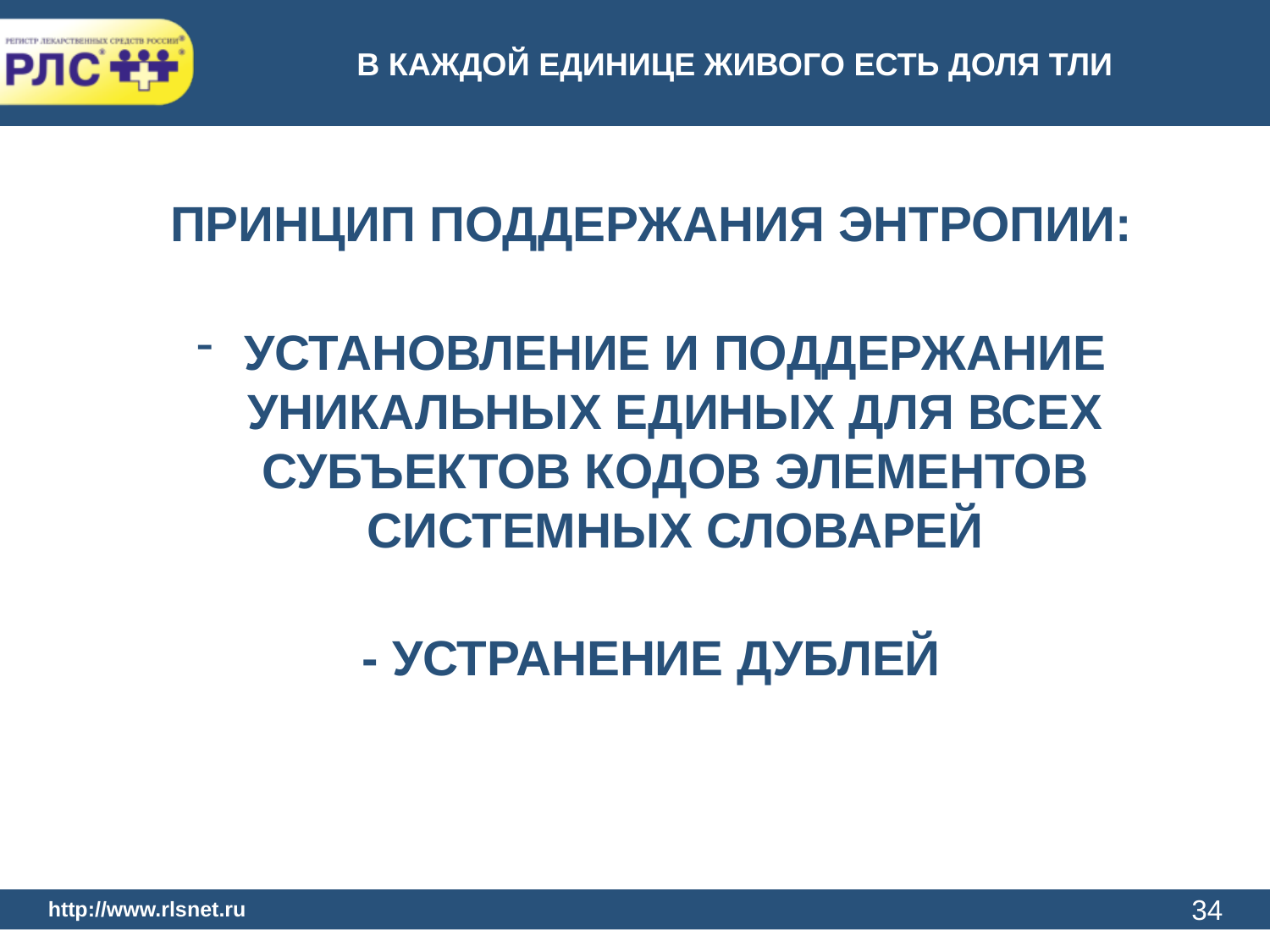

В КАЖДОЙ ЕДИНИЦЕ ЖИВОГО ЕСТЬ ДОЛЯ ТЛИ

ПРИНЦИП ПОДДЕРЖАНИЯ ЭНТРОПИИ:

УСТАНОВЛЕНИЕ И ПОДДЕРЖАНИЕ УНИКАЛЬНЫХ ЕДИНЫХ ДЛЯ ВСЕХ СУБЪЕКТОВ КОДОВ ЭЛЕМЕНТОВ СИСТЕМНЫХ СЛОВАРЕЙ

- УСТРАНЕНИЕ ДУБЛЕЙ

34